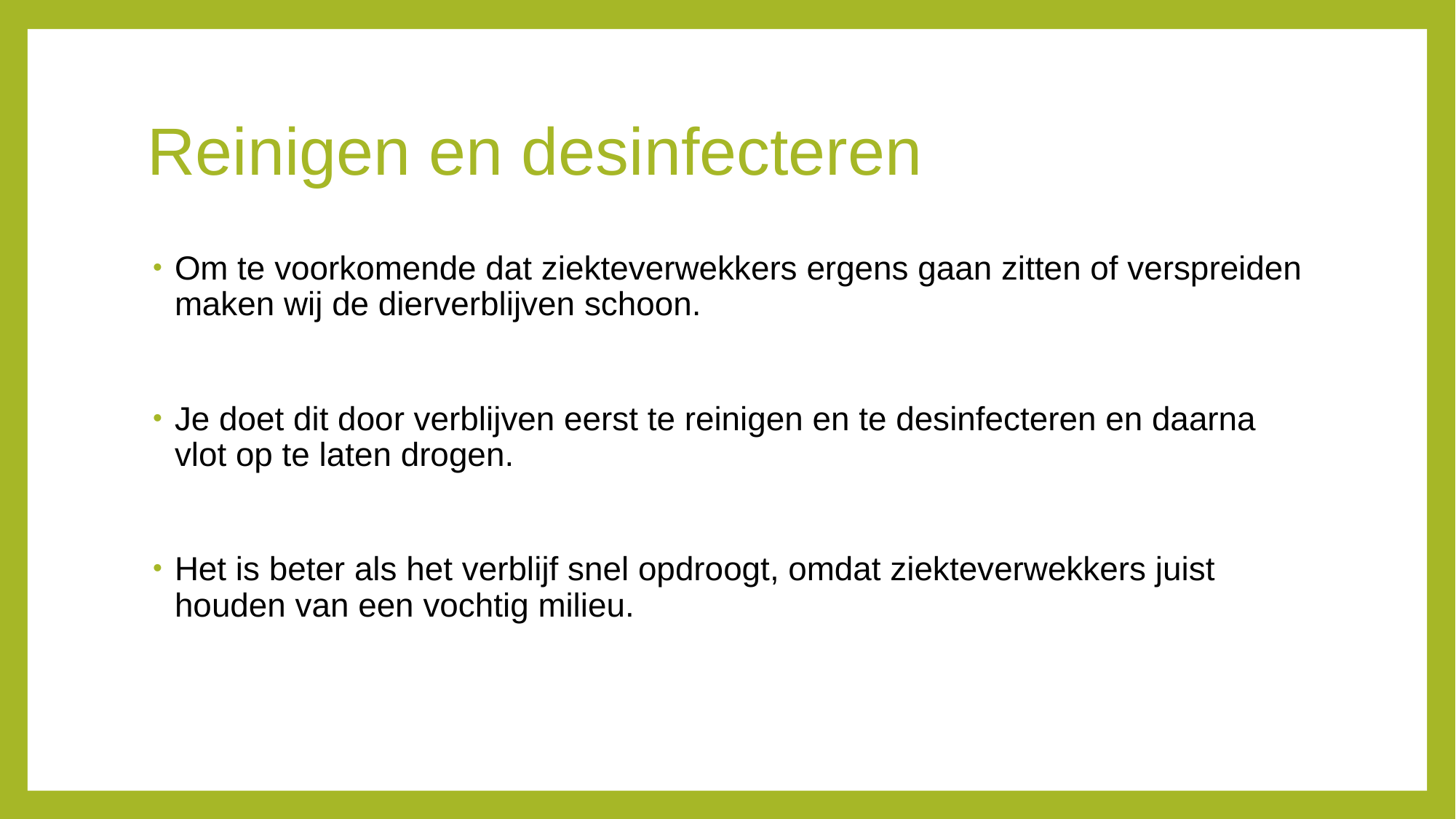

# Reinigen en desinfecteren
Om te voorkomende dat ziekteverwekkers ergens gaan zitten of verspreiden maken wij de dierverblijven schoon.

Je doet dit door verblijven eerst te reinigen en te desinfecteren en daarna vlot op te laten drogen.

Het is beter als het verblijf snel opdroogt, omdat ziekteverwekkers juist houden van een vochtig milieu.